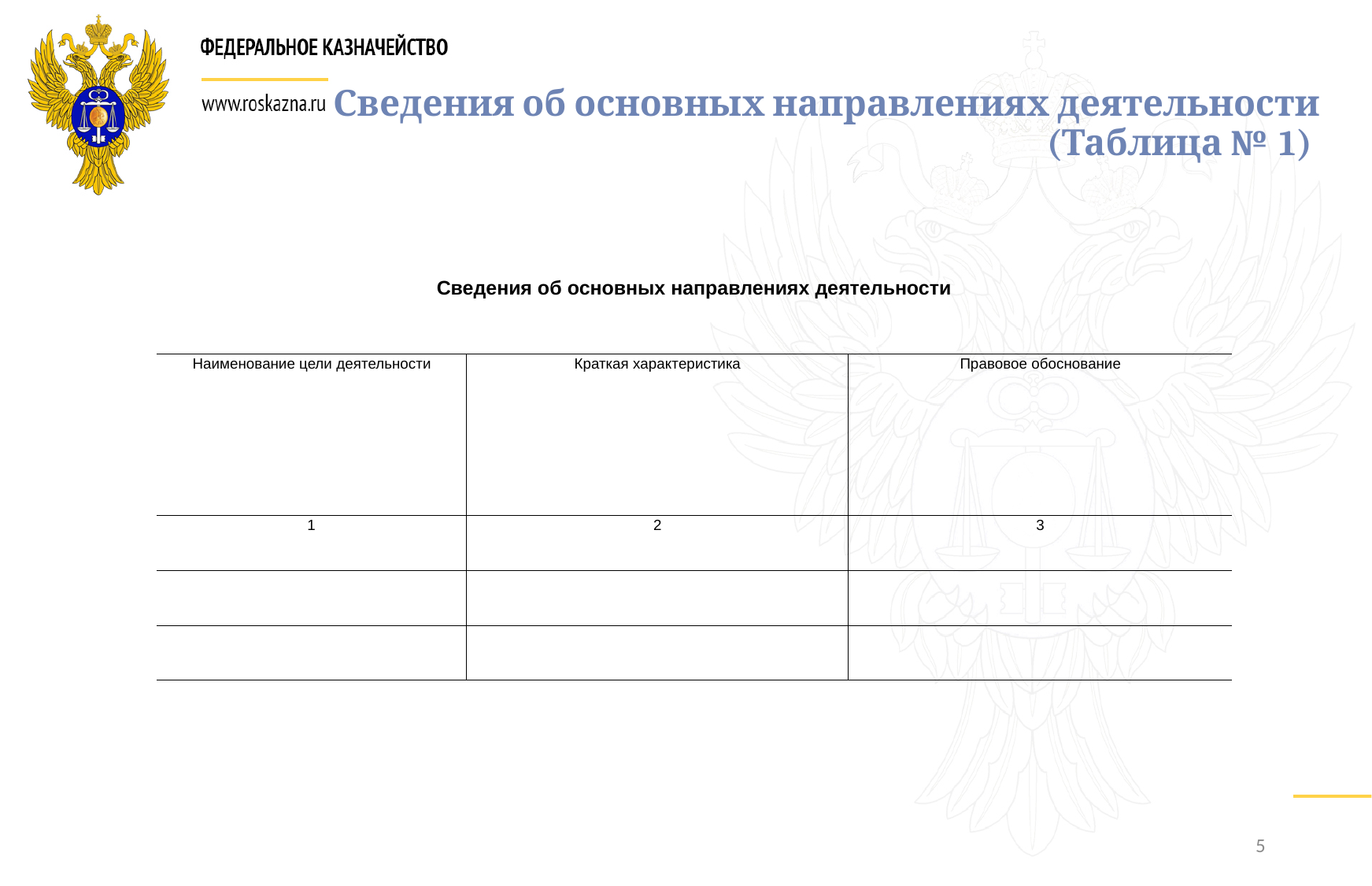

# Сведения об основных направлениях деятельности (Таблица № 1)
| Сведения об основных направлениях деятельности |  |  |
| --- | --- | --- |
|  |  |  |
| Наименование цели деятельности | Краткая характеристика | Правовое обоснование |
| 1 | 2 | 3 |
|  |  |  |
|  |  |  |
5